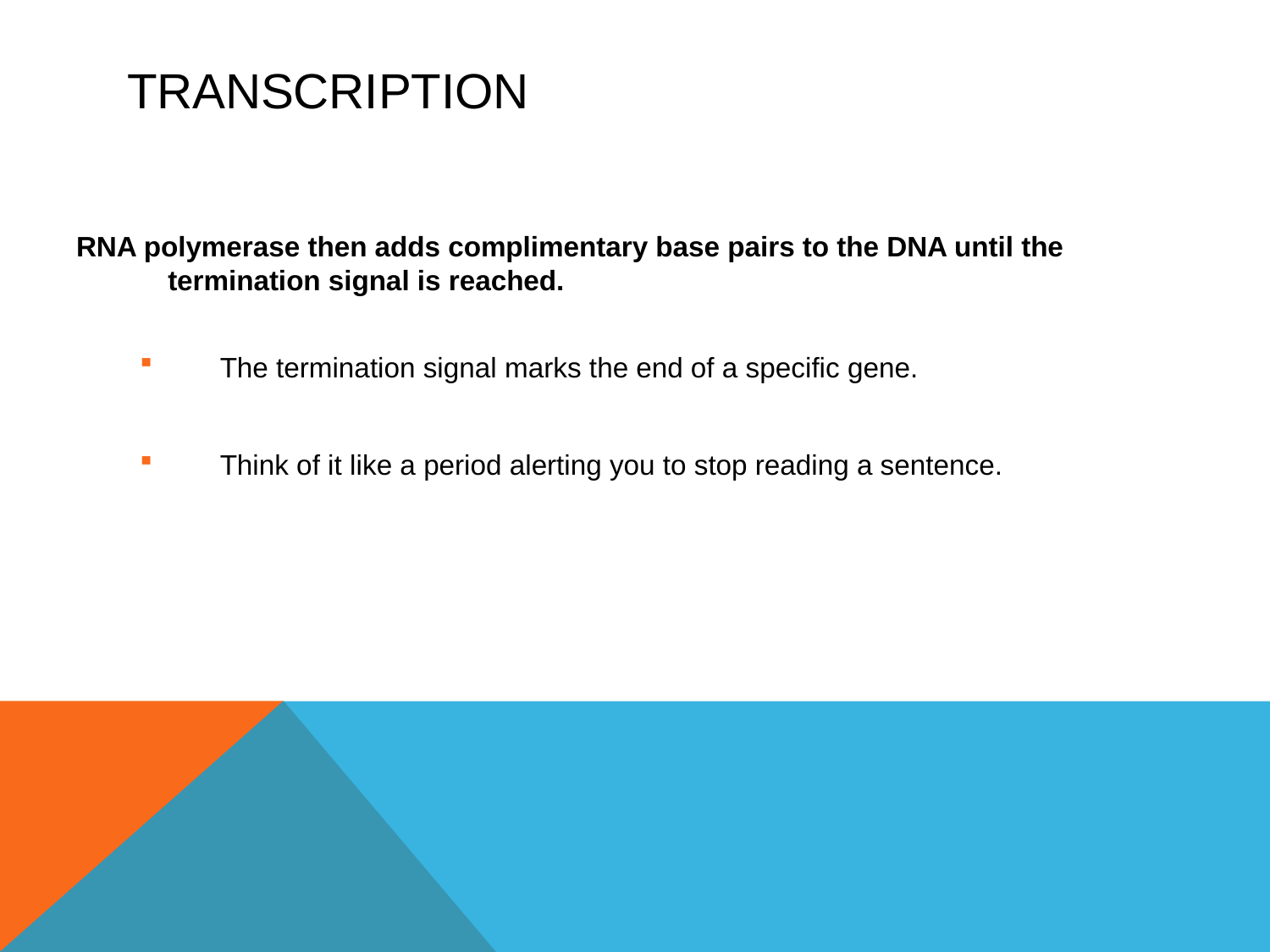

# Transcription
RNA polymerase then adds complimentary base pairs to the DNA until the termination signal is reached.

The termination signal marks the end of a specific gene.

Think of it like a period alerting you to stop reading a sentence.